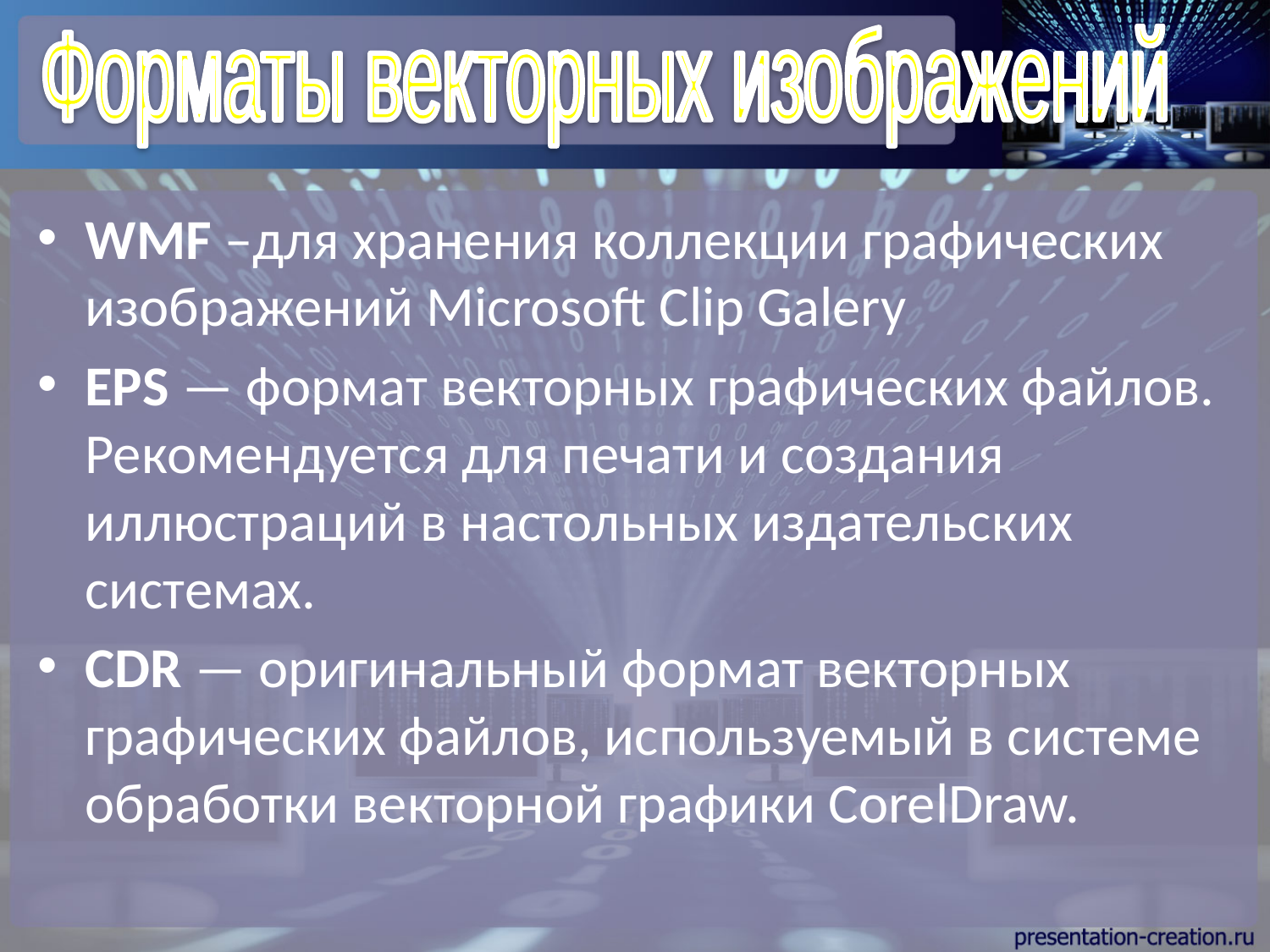

Форматы векторных изображений
WMF –для хранения коллекции графических изображений Microsoft Clip Galery
EPS — формат векторных графических файлов. Рекомендуется для печати и создания иллюстраций в настольных издательских системах.
CDR — оригинальный формат векторных графических файлов, используемый в системе обработки векторной графики CorelDraw.